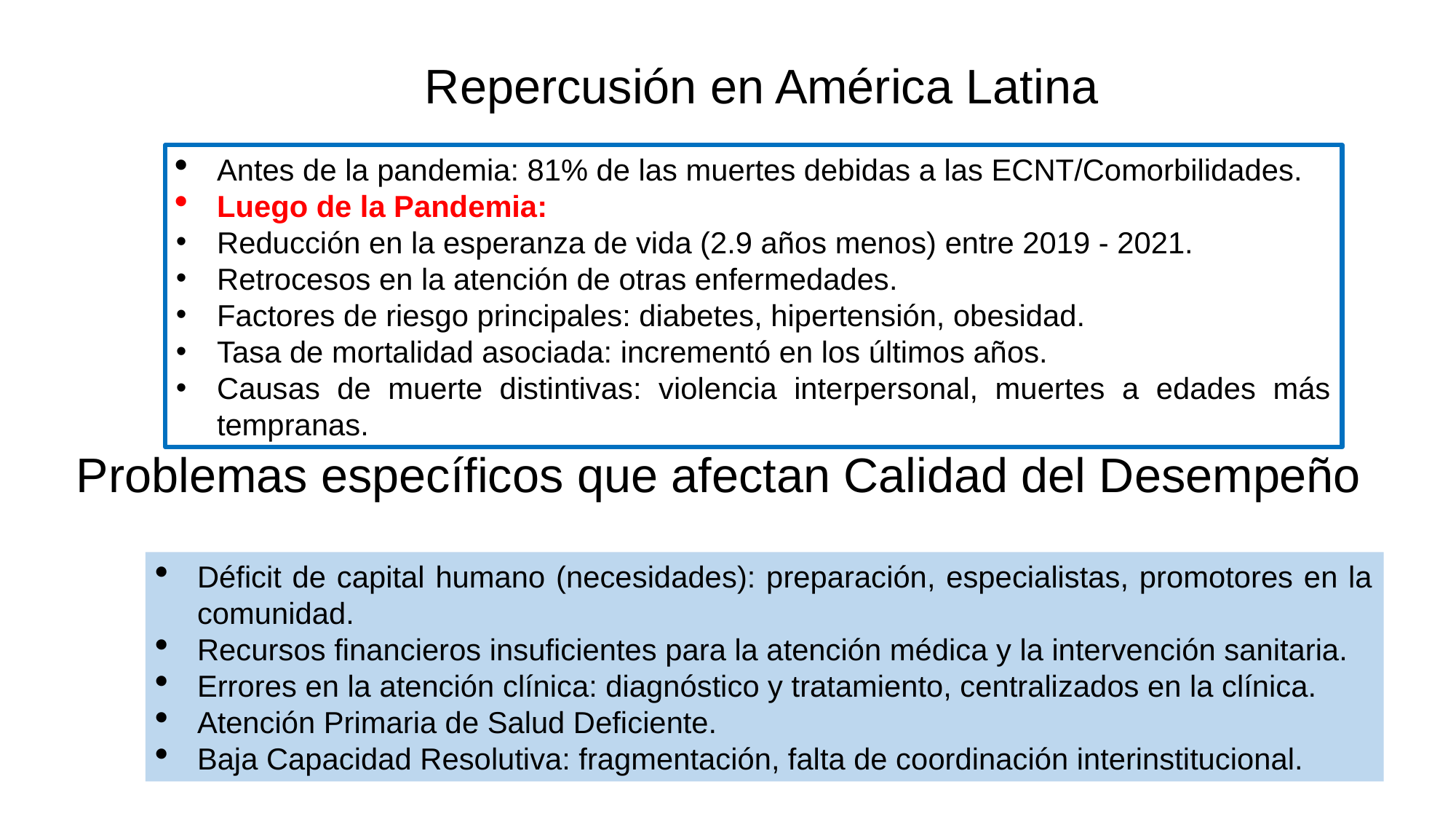

Repercusión en América Latina
Antes de la pandemia: 81% de las muertes debidas a las ECNT/Comorbilidades.
Luego de la Pandemia:
Reducción en la esperanza de vida (2.9 años menos) entre 2019 - 2021.
Retrocesos en la atención de otras enfermedades.
Factores de riesgo principales: diabetes, hipertensión, obesidad.
Tasa de mortalidad asociada: incrementó en los últimos años.
Causas de muerte distintivas: violencia interpersonal, muertes a edades más tempranas.
Problemas específicos que afectan Calidad del Desempeño
Déficit de capital humano (necesidades): preparación, especialistas, promotores en la comunidad.
Recursos financieros insuficientes para la atención médica y la intervención sanitaria.
Errores en la atención clínica: diagnóstico y tratamiento, centralizados en la clínica.
Atención Primaria de Salud Deficiente.
Baja Capacidad Resolutiva: fragmentación, falta de coordinación interinstitucional.